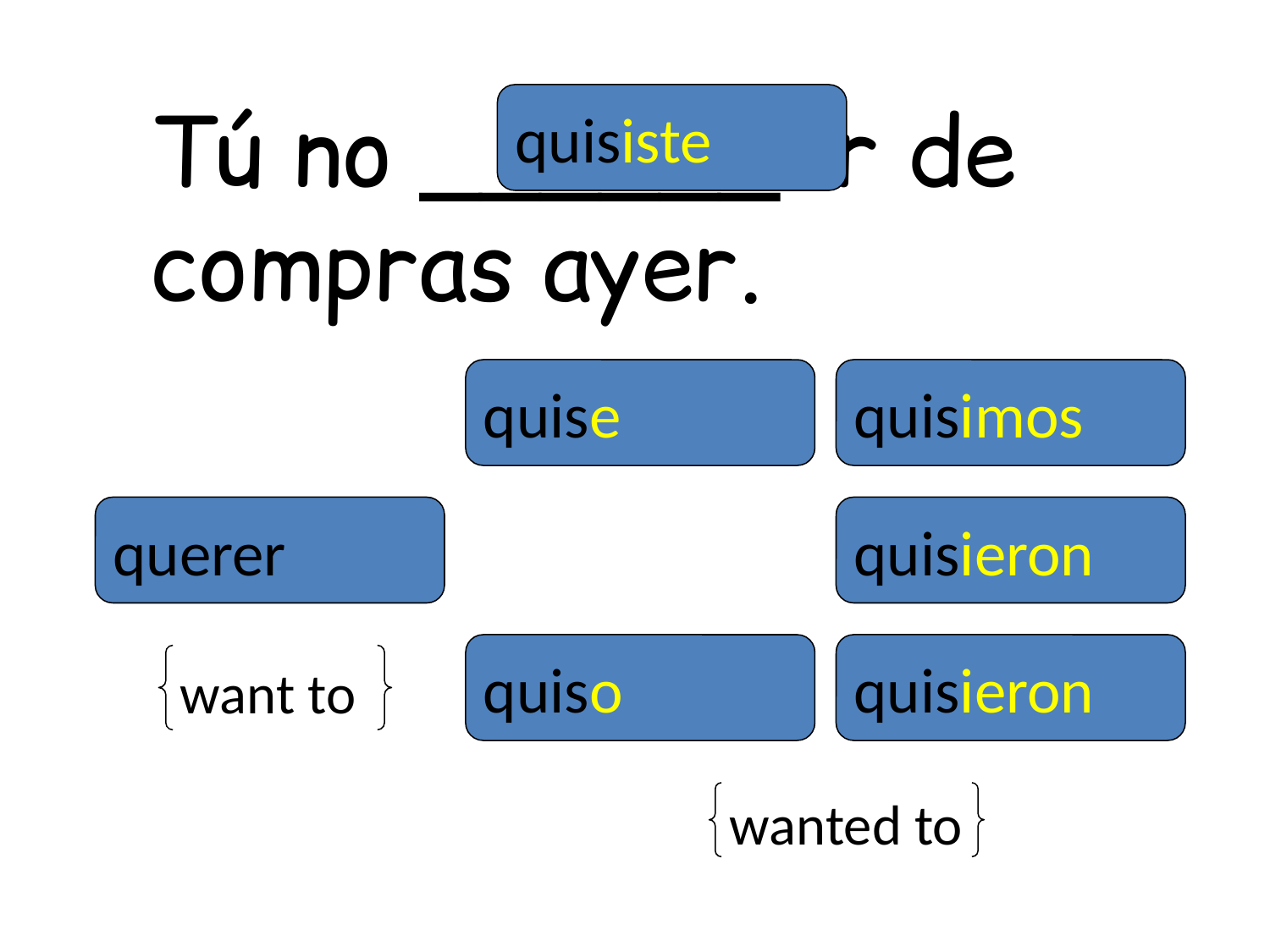

Tú no ______ ir de compras ayer.
quisiste
quise
quisimos
querer
quisieron
quiso
quisieron
want to
wanted to